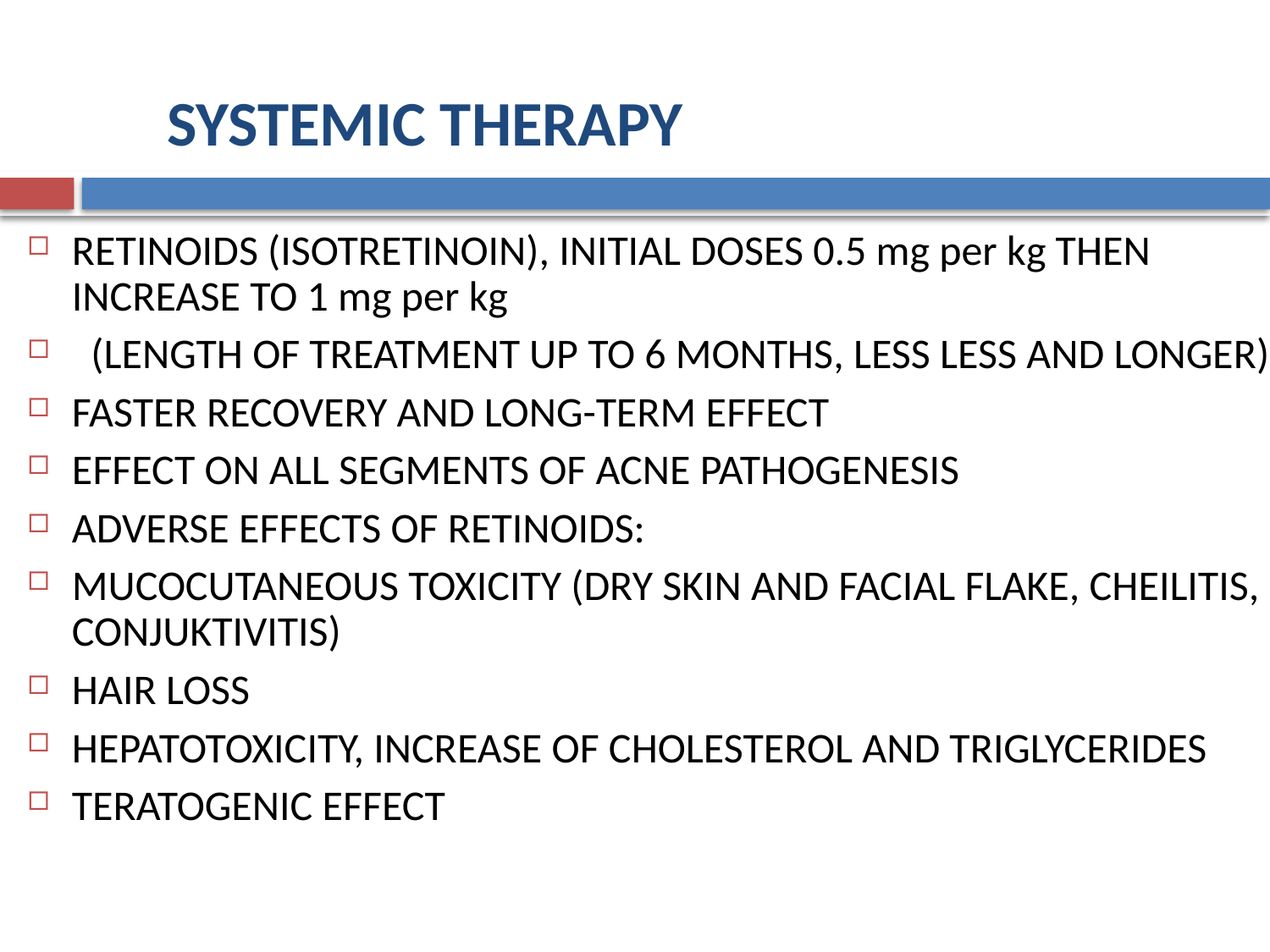

# SYSTEMIC THERAPY
RETINOIDS (ISOTRETINOIN), INITIAL DOSES 0.5 mg per kg THEN INCREASE TO 1 mg per kg
  (LENGTH OF TREATMENT UP TO 6 MONTHS, LESS LESS AND LONGER)
FASTER RECOVERY AND LONG-TERM EFFECT
EFFECT ON ALL SEGMENTS OF ACNE PATHOGENESIS
ADVERSE EFFECTS OF RETINOIDS:
MUCOCUTANEOUS TOXICITY (DRY SKIN AND FACIAL FLAKE, CHEILITIS, CONJUKTIVITIS)
HAIR LOSS
HEPATOTOXICITY, INCREASE OF CHOLESTEROL AND TRIGLYCERIDES
TERATOGENIC EFFECT